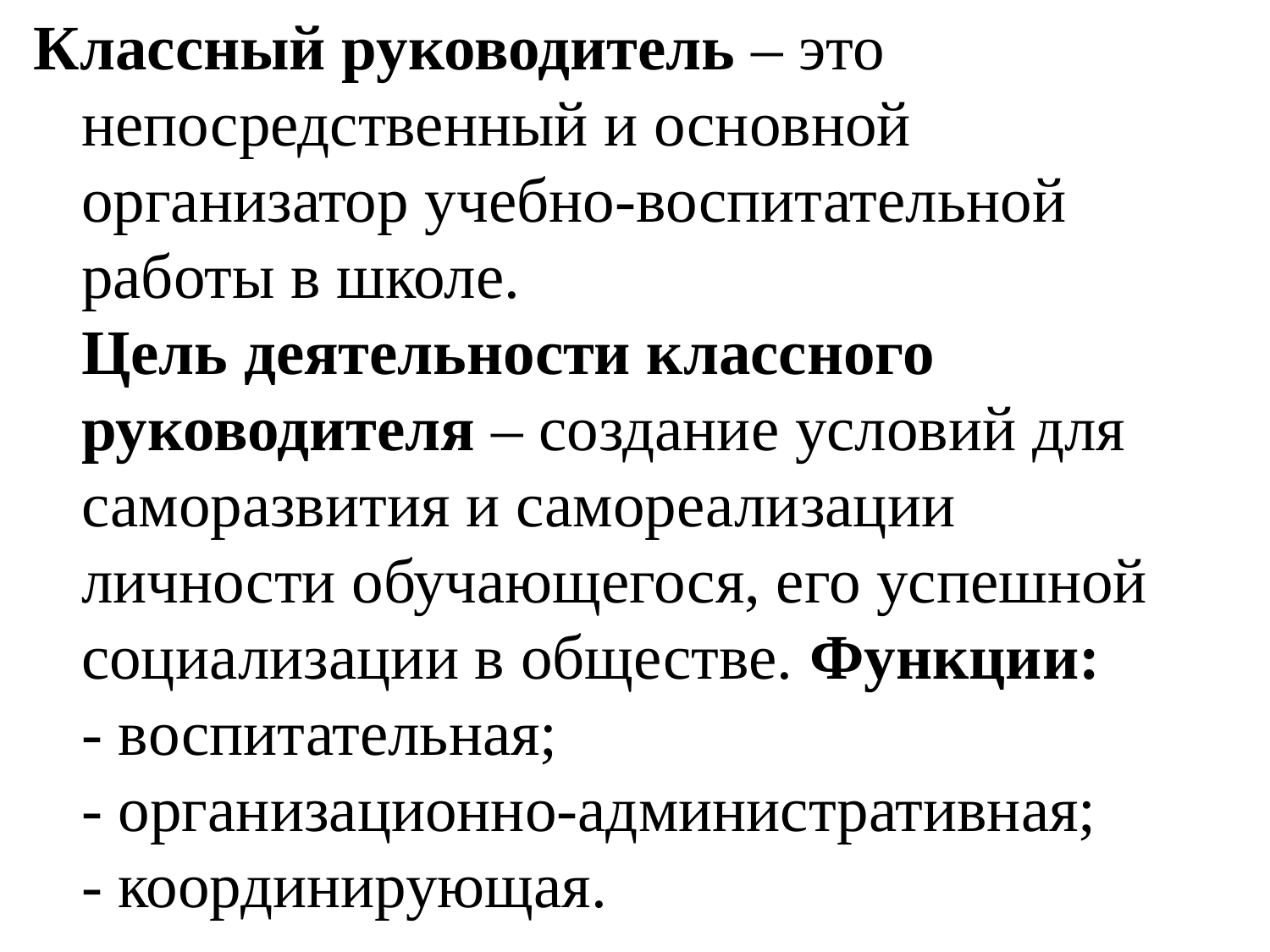

Классный руководитель – это непосредственный и основной организатор учебно-воспитательной работы в школе.
Цель деятельности классного руководителя – создание условий для саморазвития и самореализации личности обучающегося, его успешной социализации в обществе. Функции:
- воспитательная;
- организационно-административная;
- координирующая.
#